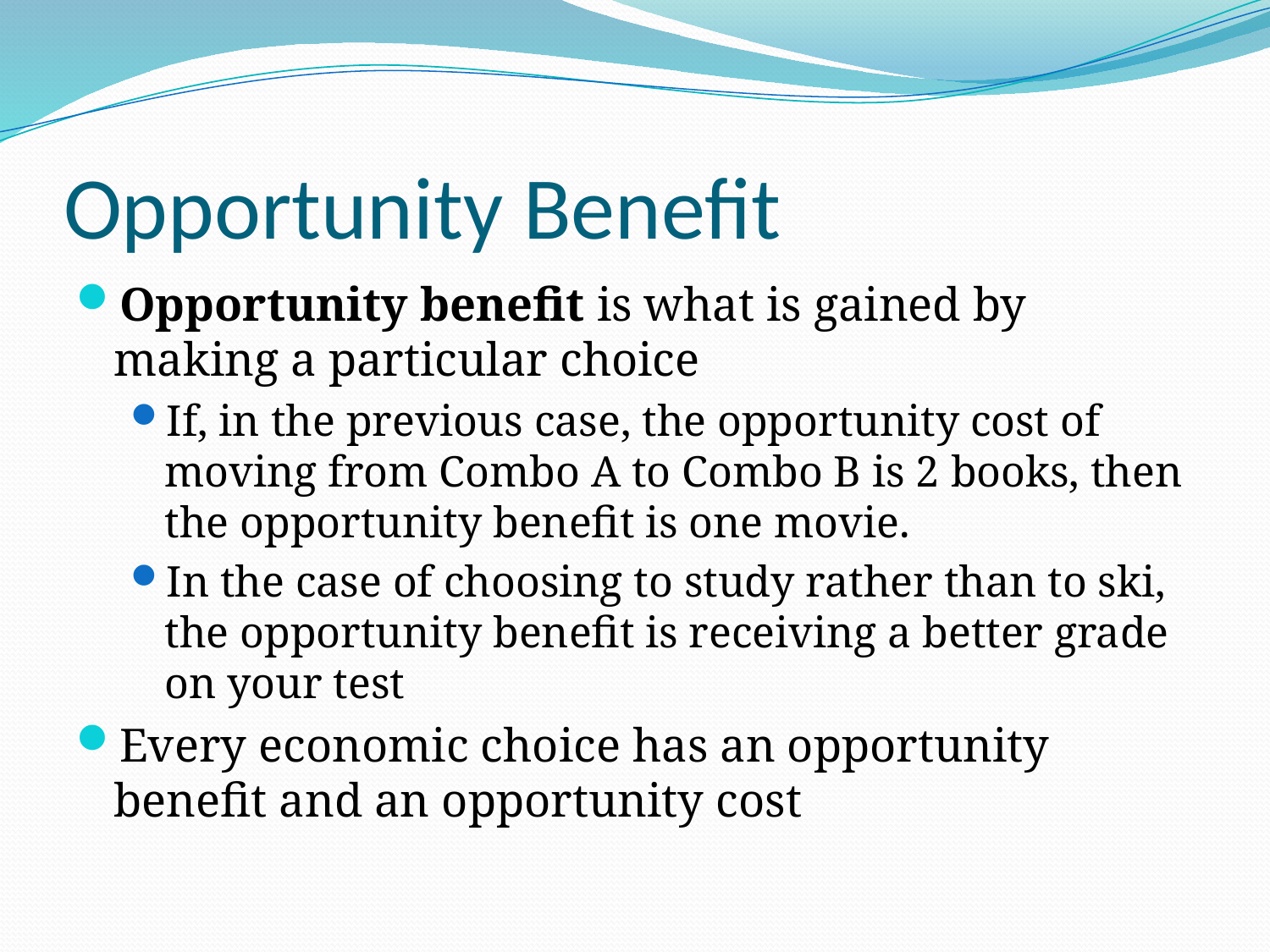

# Opportunity Benefit
Opportunity benefit is what is gained by making a particular choice
If, in the previous case, the opportunity cost of moving from Combo A to Combo B is 2 books, then the opportunity benefit is one movie.
In the case of choosing to study rather than to ski, the opportunity benefit is receiving a better grade on your test
Every economic choice has an opportunity benefit and an opportunity cost